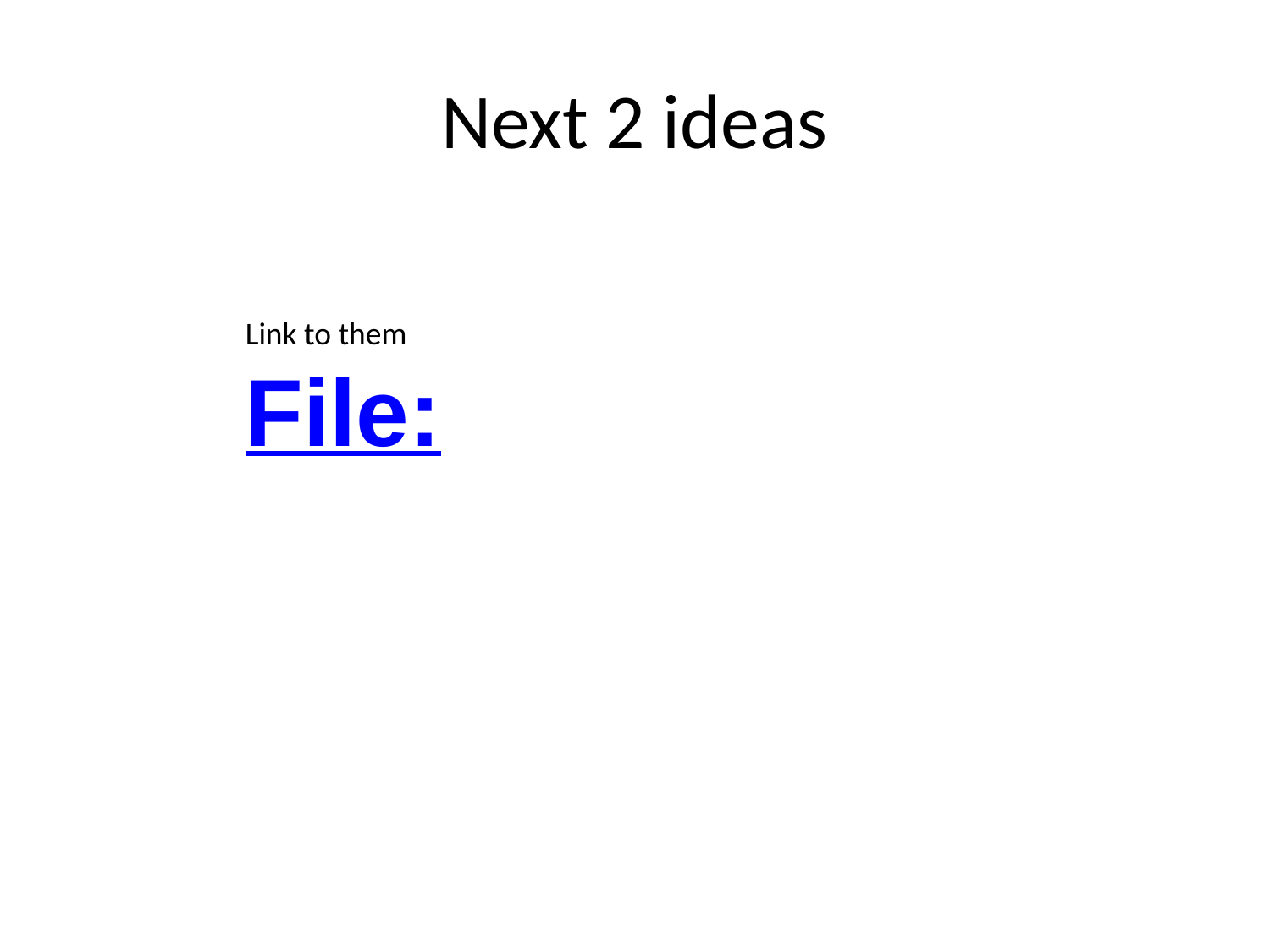

# Next 2 ideas
Link to them
File: